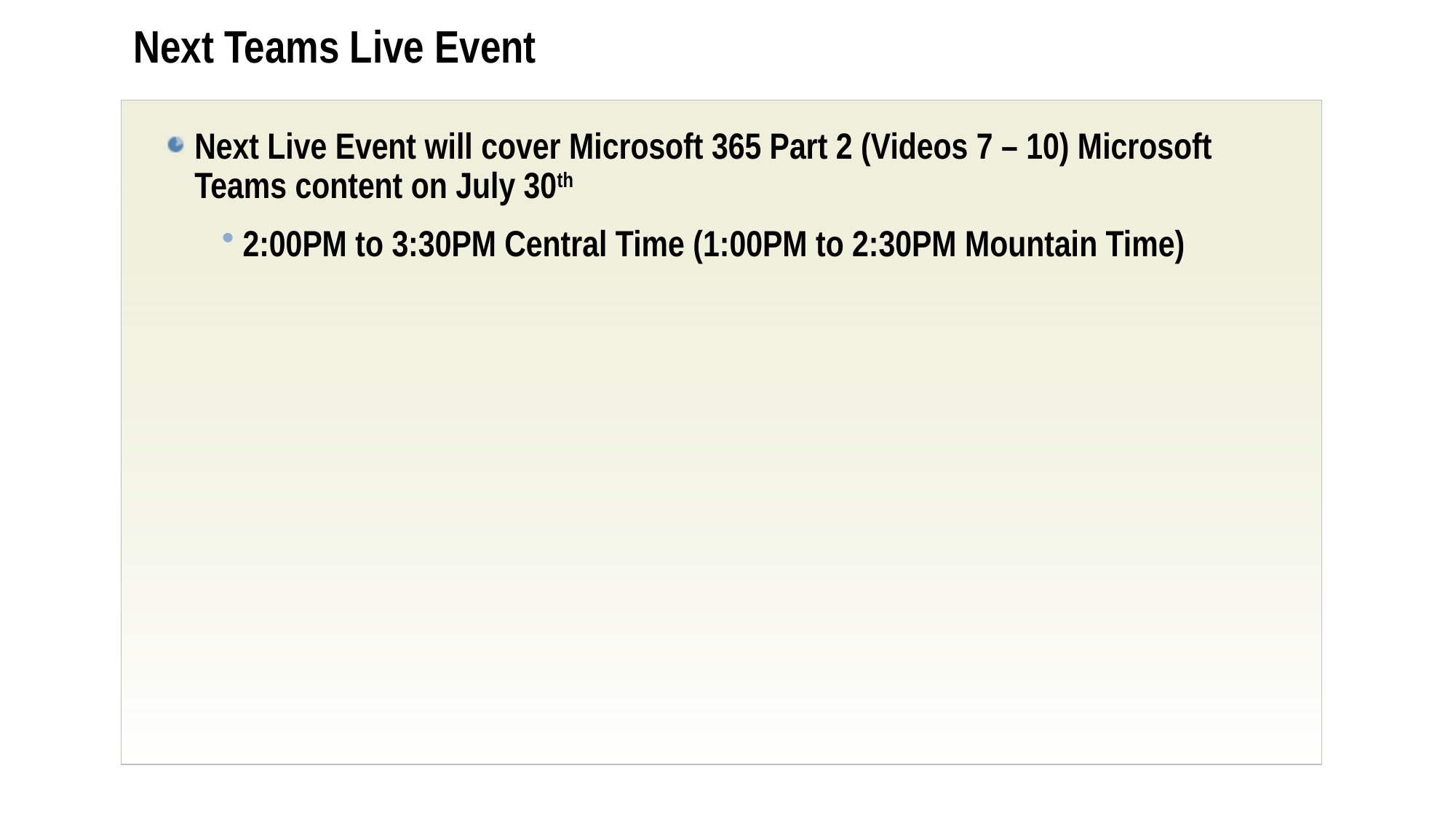

# Next Teams Live Event
Next Live Event will cover Microsoft 365 Part 2 (Videos 7 – 10) Microsoft Teams content on July 30th
2:00PM to 3:30PM Central Time (1:00PM to 2:30PM Mountain Time)